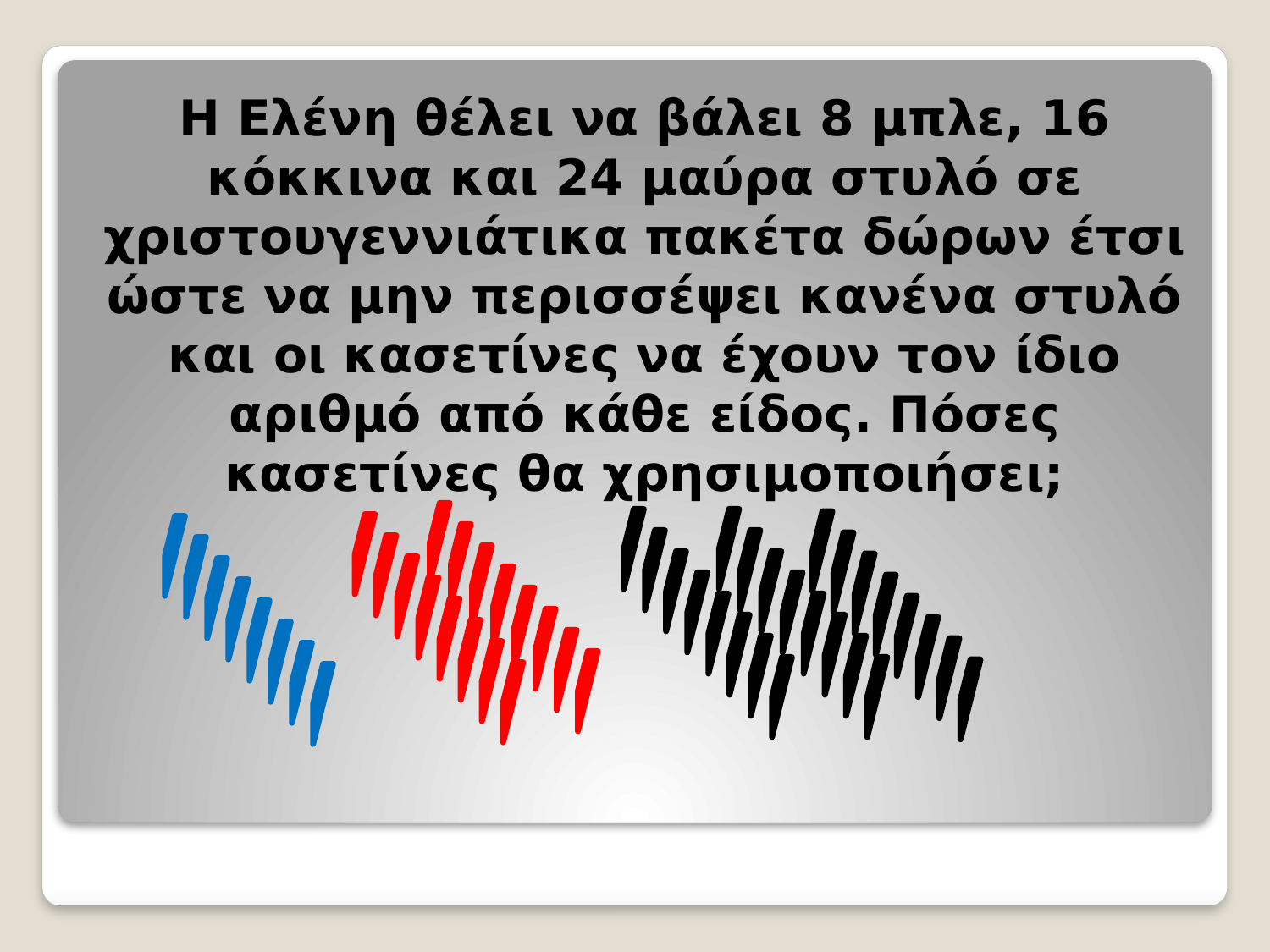

Η Ελένη θέλει να βάλει 8 μπλε, 16 κόκκινα και 24 μαύρα στυλό σε χριστουγεννιάτικα πακέτα δώρων έτσι ώστε να μην περισσέψει κανένα στυλό και οι κασετίνες να έχουν τον ίδιο αριθμό από κάθε είδος. Πόσες κασετίνες θα χρησιμοποιήσει;